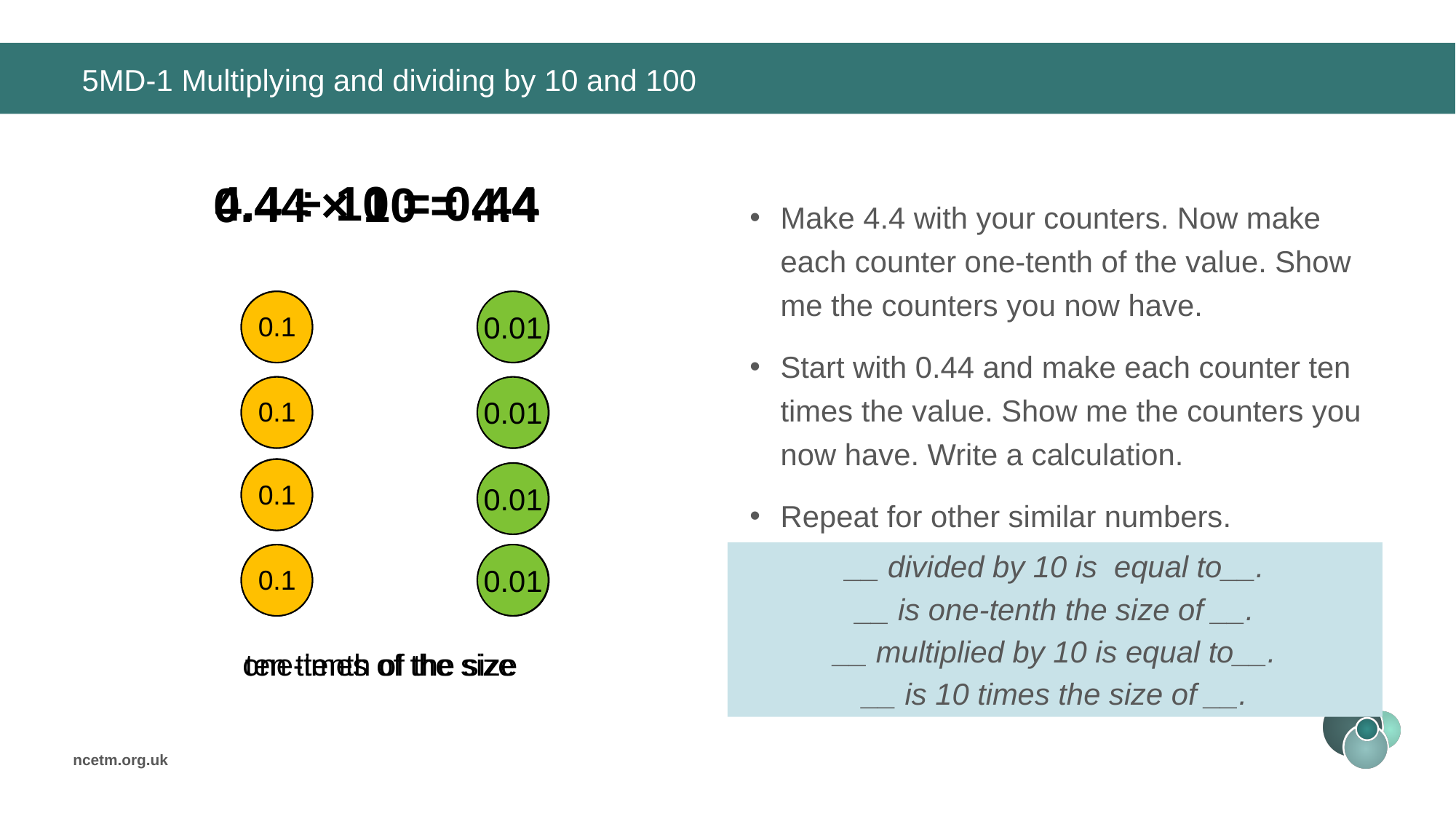

# 5MD-1 Multiplying and dividing by 10 and 100
4.4 ÷ 10 = 0.44
0.44 × 10 = 4.4
Make 4.4 with your counters. Now make each counter one-tenth of the value. Show me the counters you now have.
Start with 0.44 and make each counter ten times the value. Show me the counters you now have. Write a calculation.
Repeat for other similar numbers.

1

1

1

1

0.1

0.1

0.1

0.1

0.01

0.01

0.01

0.01

0.1

0.1

0.1

0.1
__ divided by 10 is  equal to__.
__ is one-tenth the size of __.
__ multiplied by 10 is equal to__.
__ is 10 times the size of __.
one-tenth of the size
ten times of the size